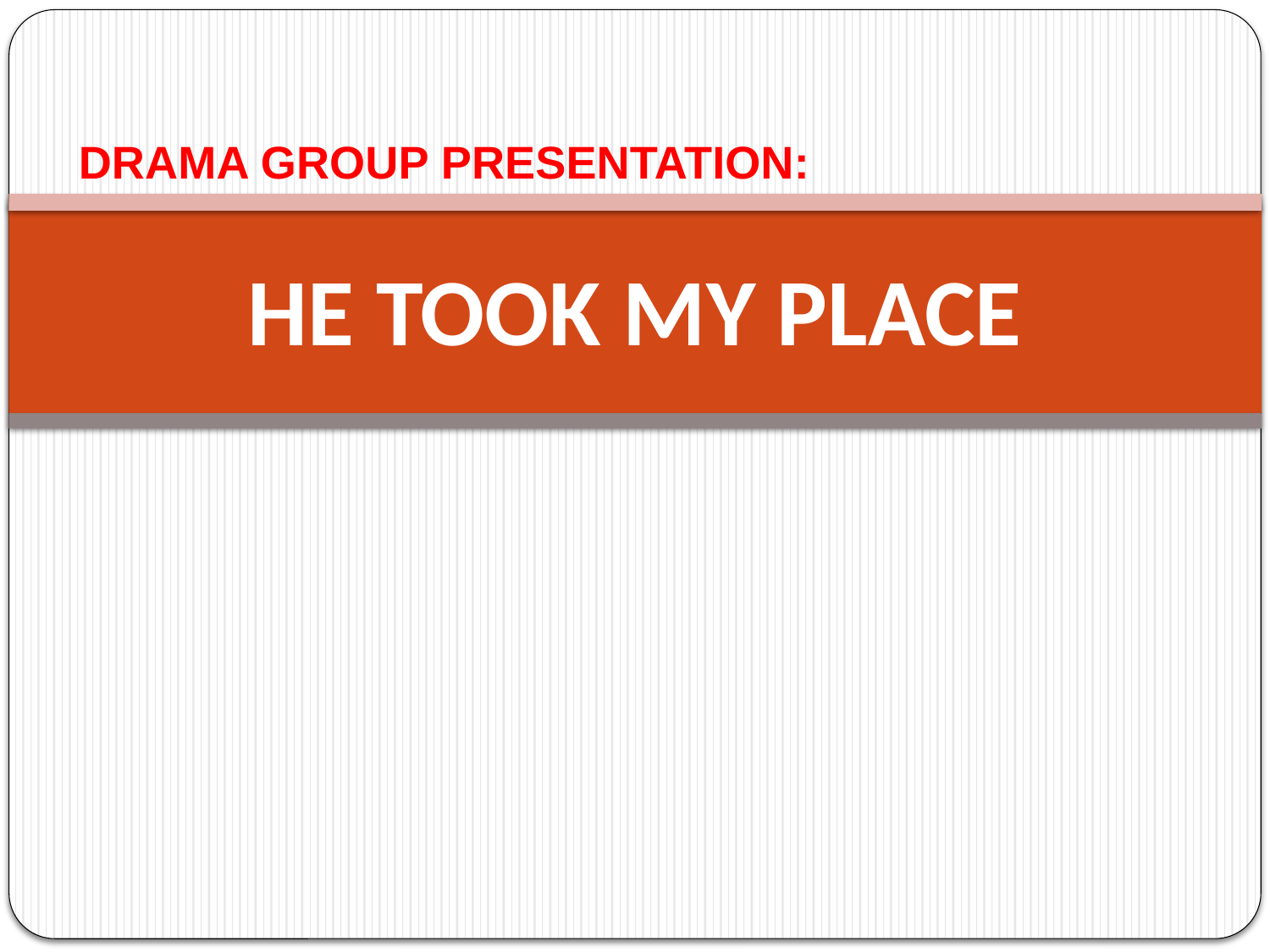

DRAMA GROUP PRESENTATION:
# HE TOOK MY PLACE